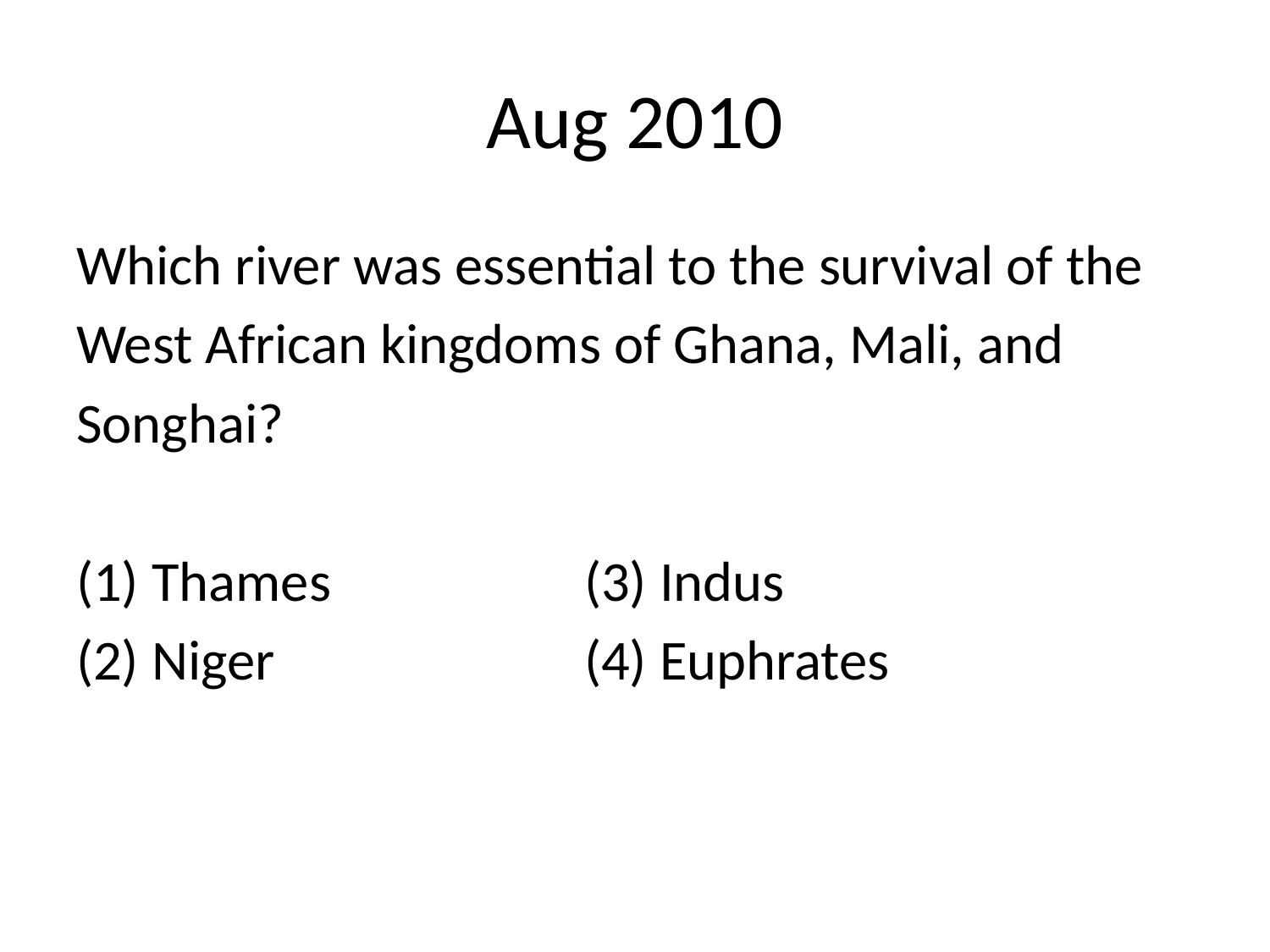

# Aug 2010
Which river was essential to the survival of the
West African kingdoms of Ghana, Mali, and
Songhai?

(1) Thames 		(3) Indus
(2) Niger 			(4) Euphrates